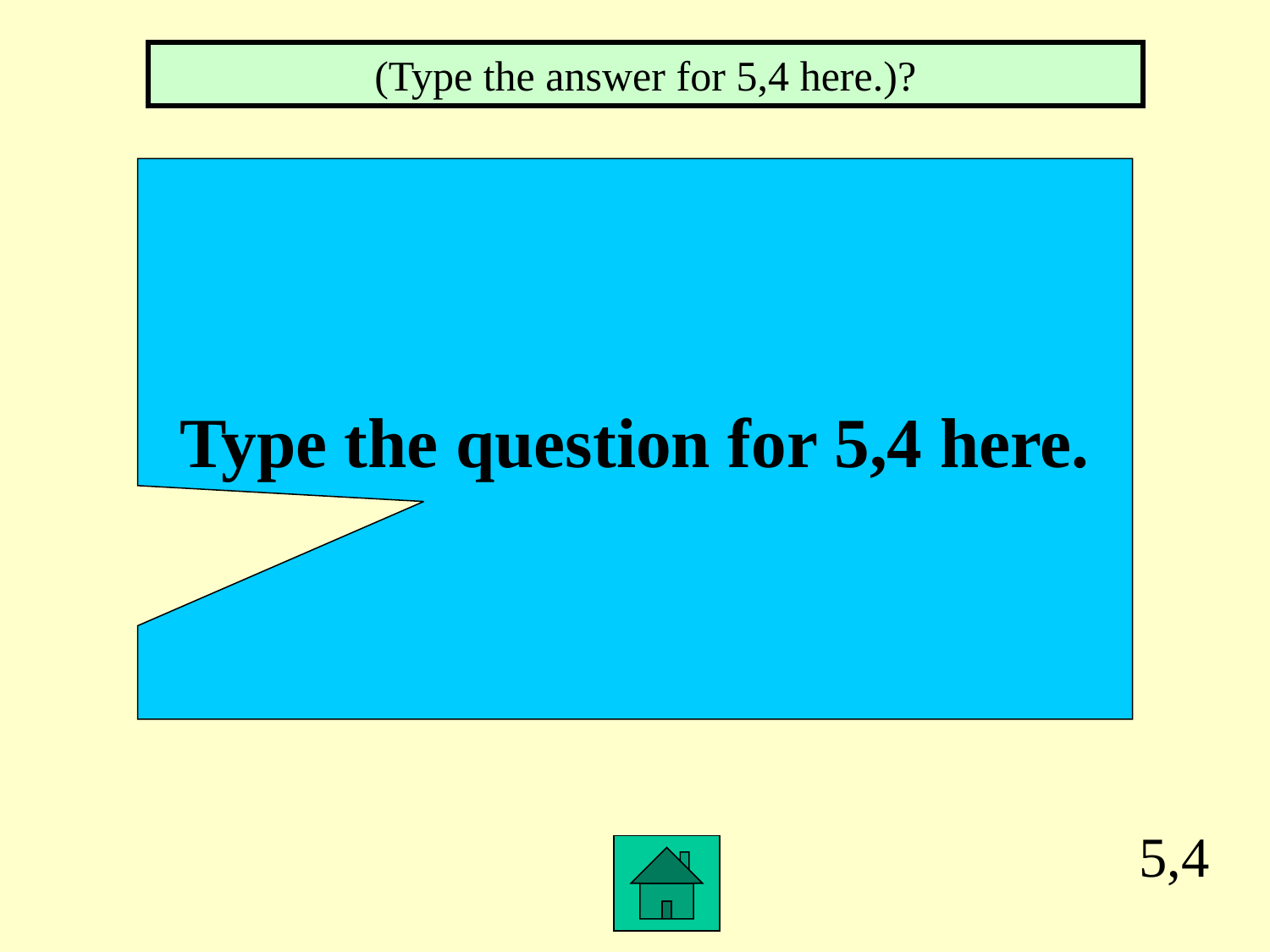

(Type the answer for 5,4 here.)?
Type the question for 5,4 here.
5,4